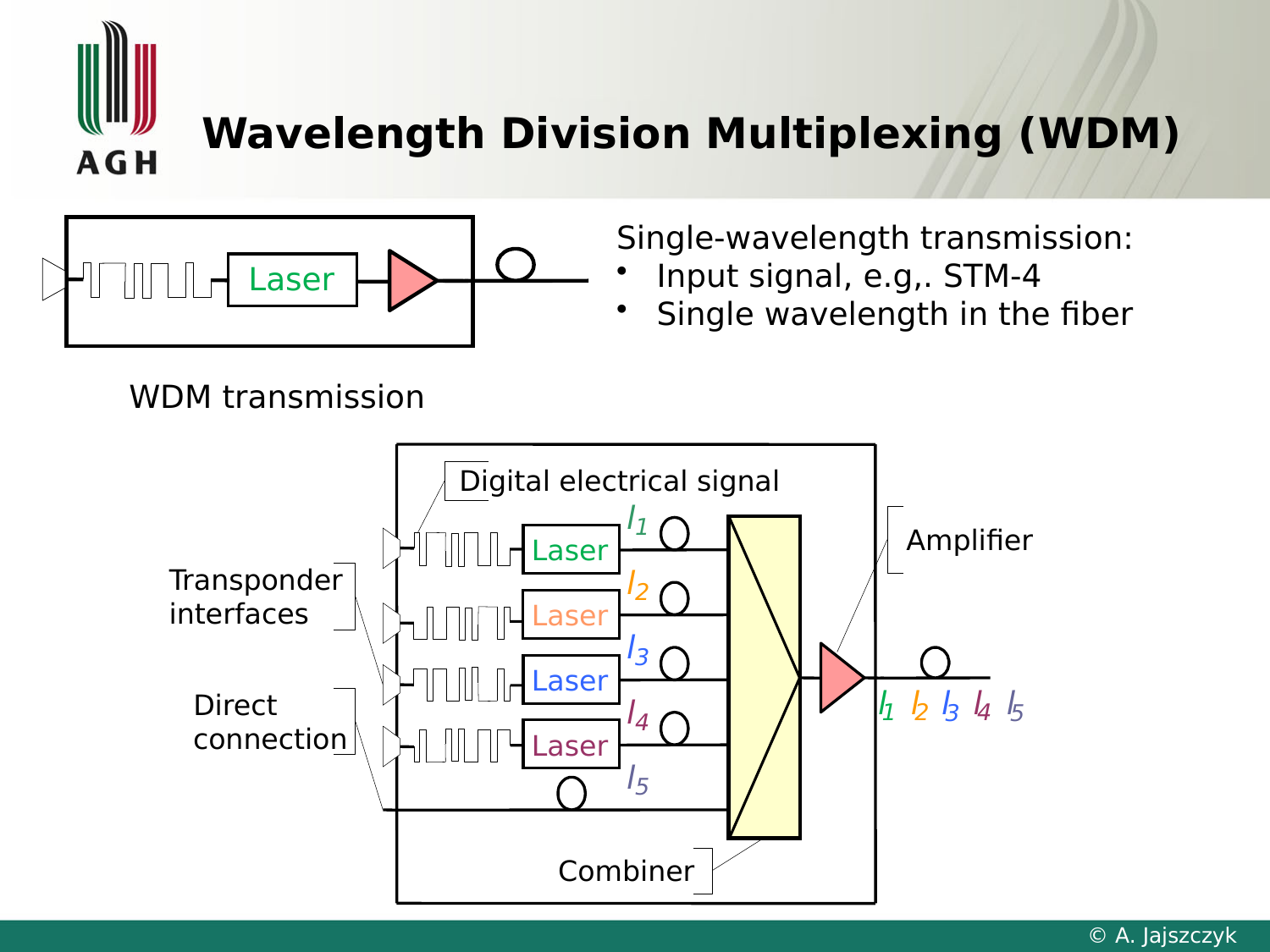

# Wavelength Division Multiplexing (WDM)
Single-wavelength transmission:
 Input signal, e.g,. STM-4
 Single wavelength in the fiber

Laser

WDM transmission

Digital electrical signal

l
1

Amplifier

Laser

    Transponder
    interfaces
l
2

Laser

l
3

Laser

l
1
l
2
l
3
l
4
l
5

    Direct
    connection

l
4

Laser

l
5

Combiner